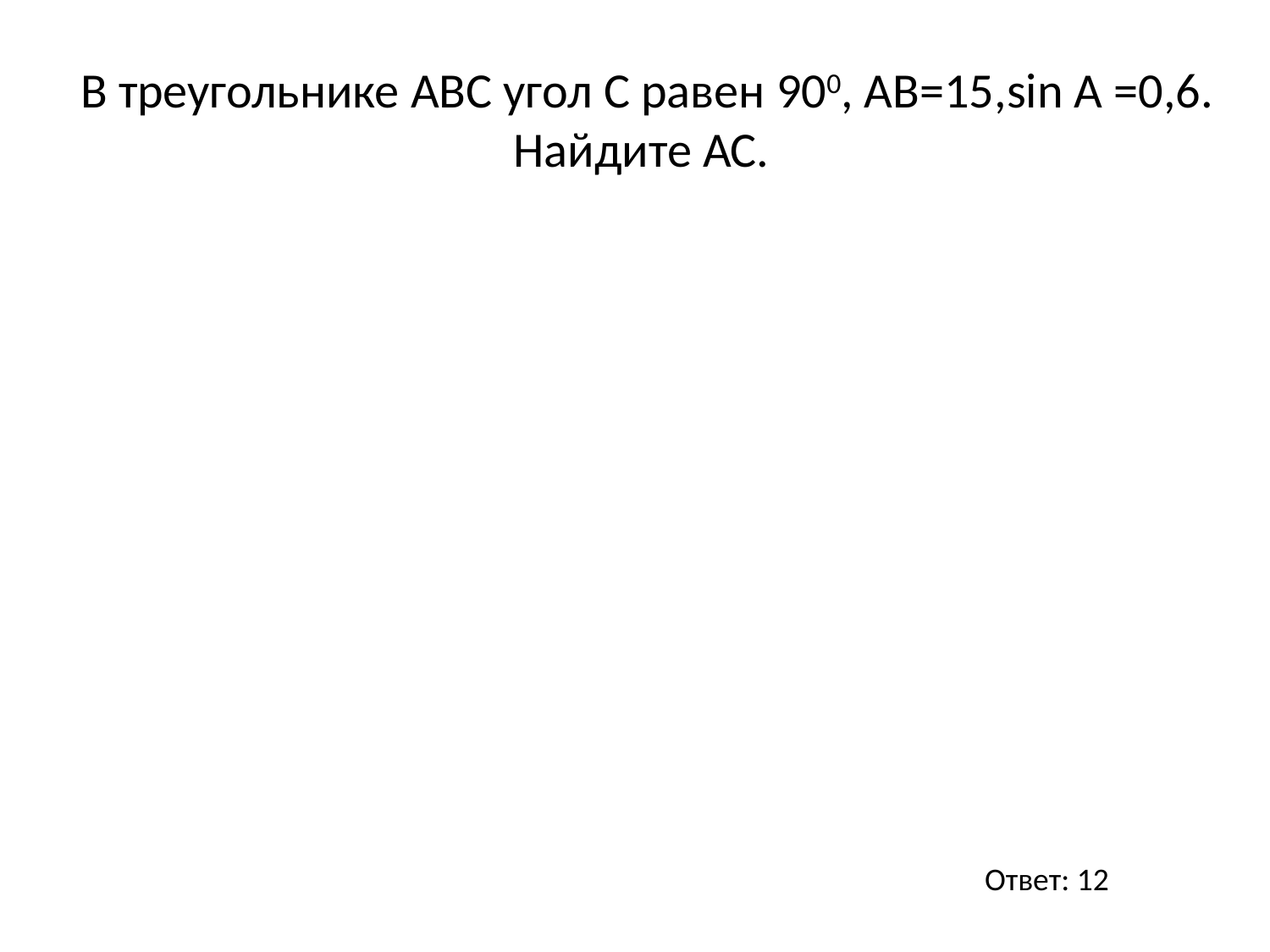

# В треугольнике АВС угол С равен 900, АВ=15,sin A =0,6. Найдите АС.
Ответ: 12